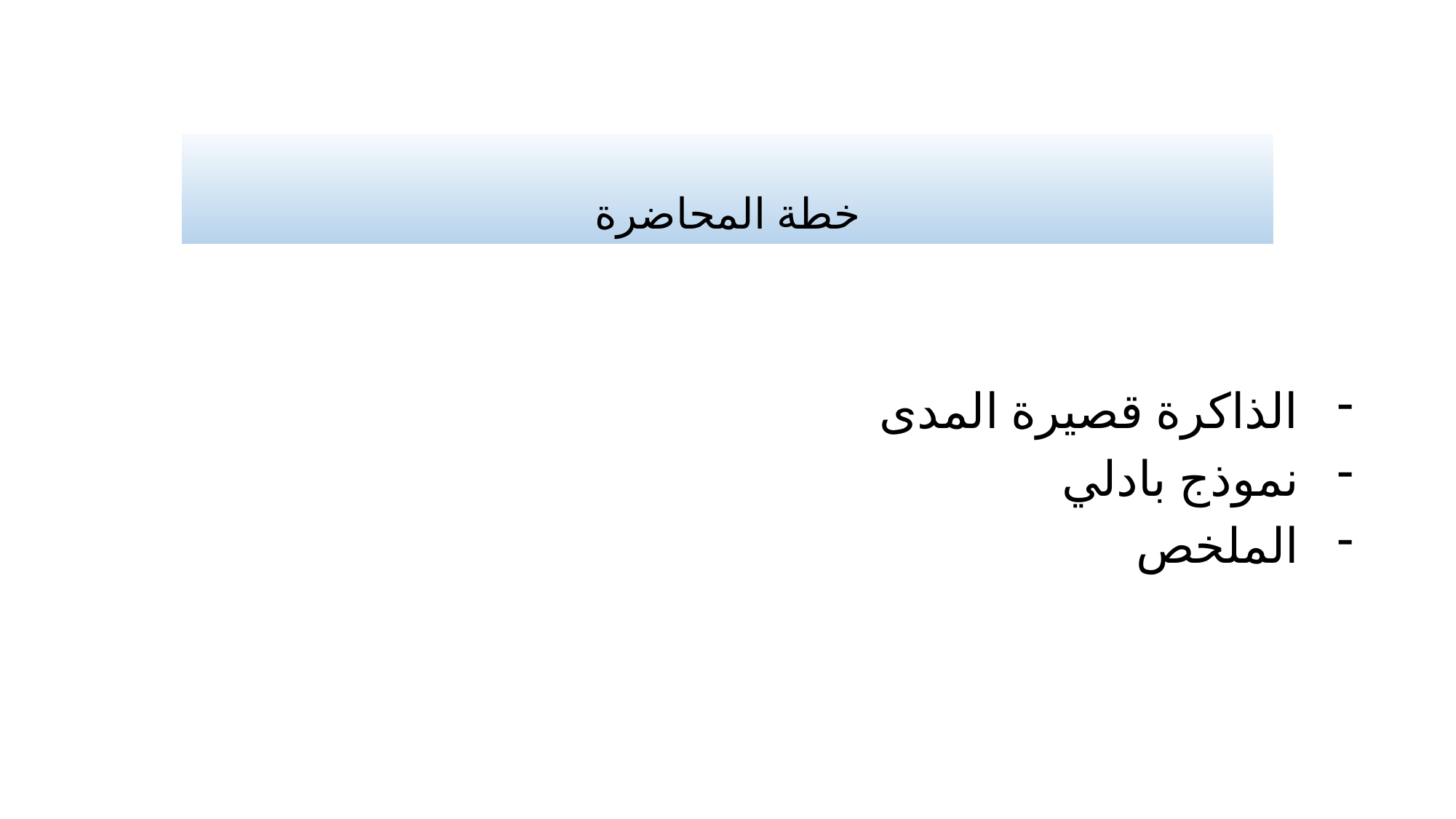

# خطة المحاضرة

الذاكرة قصيرة المدى
نموذج بادلي
الملخص